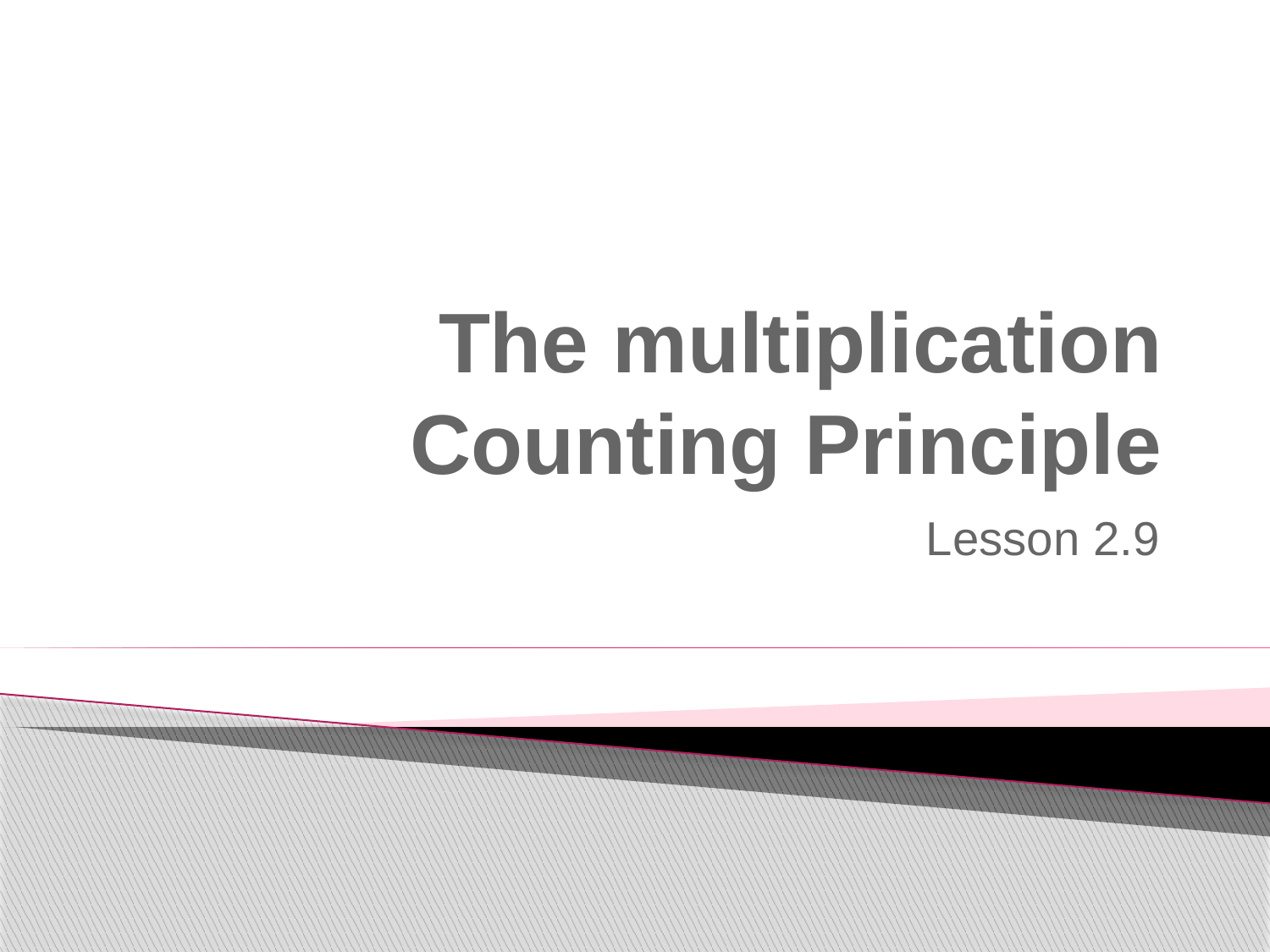

# The multiplication Counting Principle
Lesson 2.9